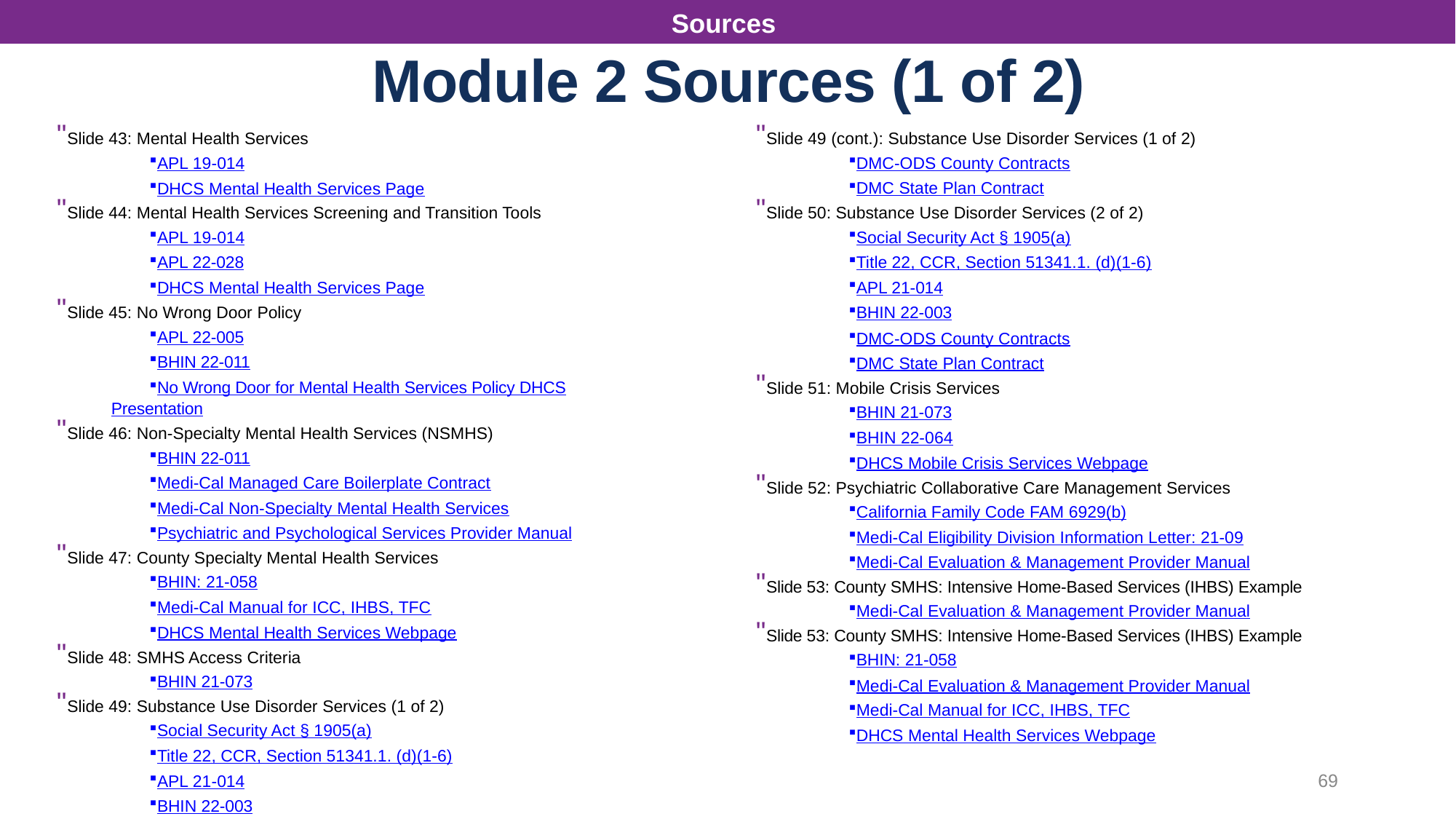

Sources
Sources
Module 2 Sources (1 of 2)
" Slide 43: Mental Health Services
APL 19-014
DHCS Mental Health Services Page
" Slide 44: Mental Health Services Screening and Transition Tools
APL 19-014
APL 22-028
DHCS Mental Health Services Page
" Slide 45: No Wrong Door Policy
APL 22-005
BHIN 22-011
No Wrong Door for Mental Health Services Policy DHCS Presentation
" Slide 46: Non-Specialty Mental Health Services (NSMHS)
BHIN 22-011
Medi-Cal Managed Care Boilerplate Contract
Medi-Cal Non-Specialty Mental Health Services
Psychiatric and Psychological Services Provider Manual
" Slide 47: County Specialty Mental Health Services
BHIN: 21-058
Medi-Cal Manual for ICC, IHBS, TFC
DHCS Mental Health Services Webpage
" Slide 48: SMHS Access Criteria
BHIN 21-073
" Slide 49: Substance Use Disorder Services (1 of 2)
Social Security Act § 1905(a)
Title 22, CCR, Section 51341.1. (d)(1-6)
APL 21-014
BHIN 22-003
" Slide 49 (cont.): Substance Use Disorder Services (1 of 2)
DMC-ODS County Contracts
DMC State Plan Contract
" Slide 50: Substance Use Disorder Services (2 of 2)
Social Security Act § 1905(a)
Title 22, CCR, Section 51341.1. (d)(1-6)
APL 21-014
BHIN 22-003
DMC-ODS County Contracts
DMC State Plan Contract
" Slide 51: Mobile Crisis Services
BHIN 21-073
BHIN 22-064
DHCS Mobile Crisis Services Webpage
" Slide 52: Psychiatric Collaborative Care Management Services
California Family Code FAM 6929(b)
Medi-Cal Eligibility Division Information Letter: 21-09
Medi-Cal Evaluation & Management Provider Manual
" Slide 53: County SMHS: Intensive Home-Based Services (IHBS) Example
Medi-Cal Evaluation & Management Provider Manual
" Slide 53: County SMHS: Intensive Home-Based Services (IHBS) Example
BHIN: 21-058
Medi-Cal Evaluation & Management Provider Manual
Medi-Cal Manual for ICC, IHBS, TFC
DHCS Mental Health Services Webpage
69